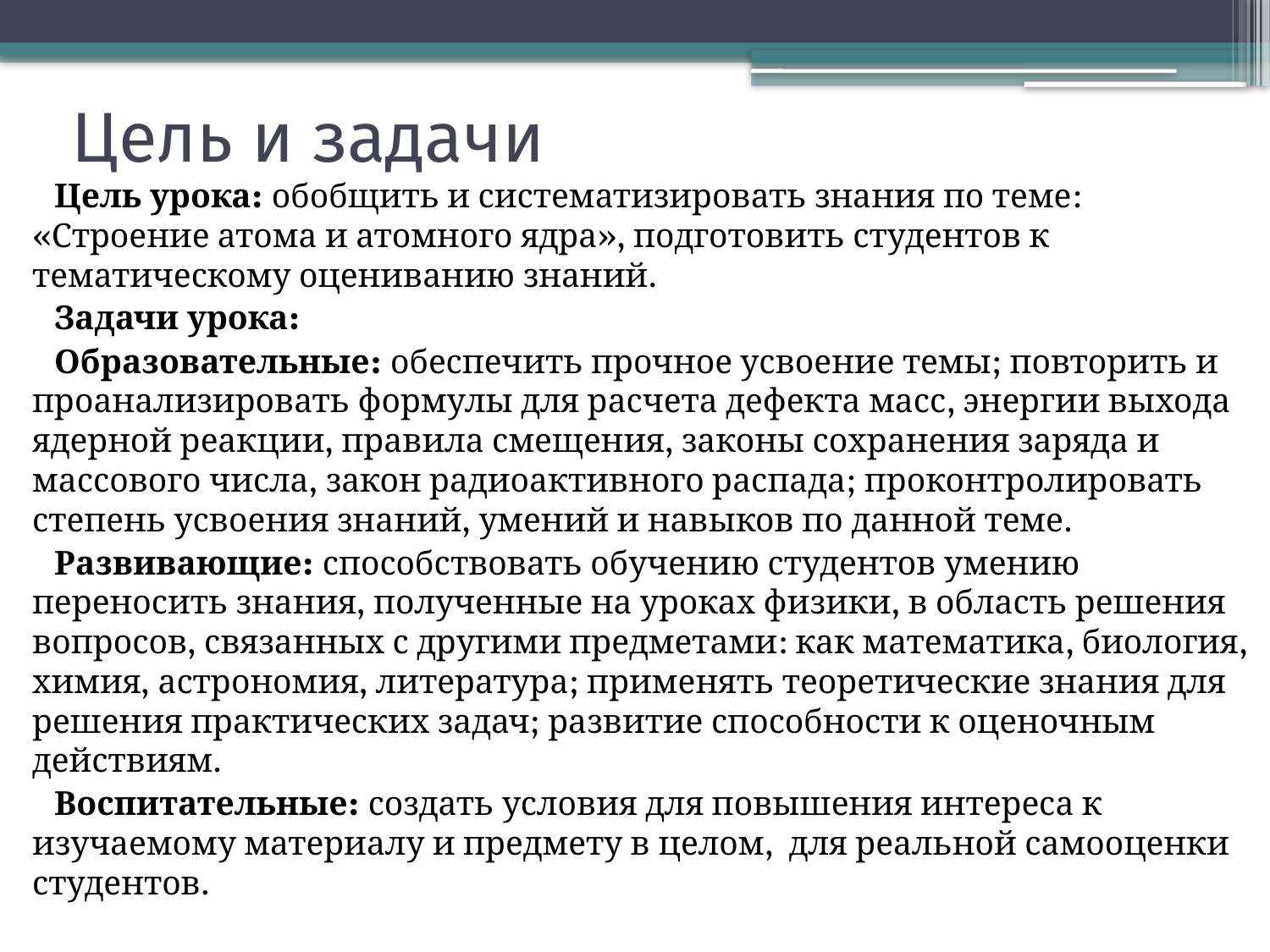

# Цель и задачи
Цель урока: обобщить и систематизировать знания по теме: «Строение атома и атомного ядра», подготовить студентов к тематическому оцениванию знаний.
Задачи урока:
Образовательные: обеспечить прочное усвоение темы; повторить и проанализировать формулы для расчета дефекта масс, энергии выхода ядерной реакции, правила смещения, законы сохранения заряда и массового числа, закон радиоактивного распада; проконтролировать степень усвоения знаний, умений и навыков по данной теме.
Развивающие: способствовать обучению студентов умению переносить знания, полученные на уроках физики, в область решения вопросов, связанных с другими предметами: как математика, биология, химия, астрономия, литература; применять теоретические знания для решения практических задач; развитие способности к оценочным действиям.
Воспитательные: создать условия для повышения интереса к изучаемому материалу и предмету в целом,  для реальной самооценки студентов.